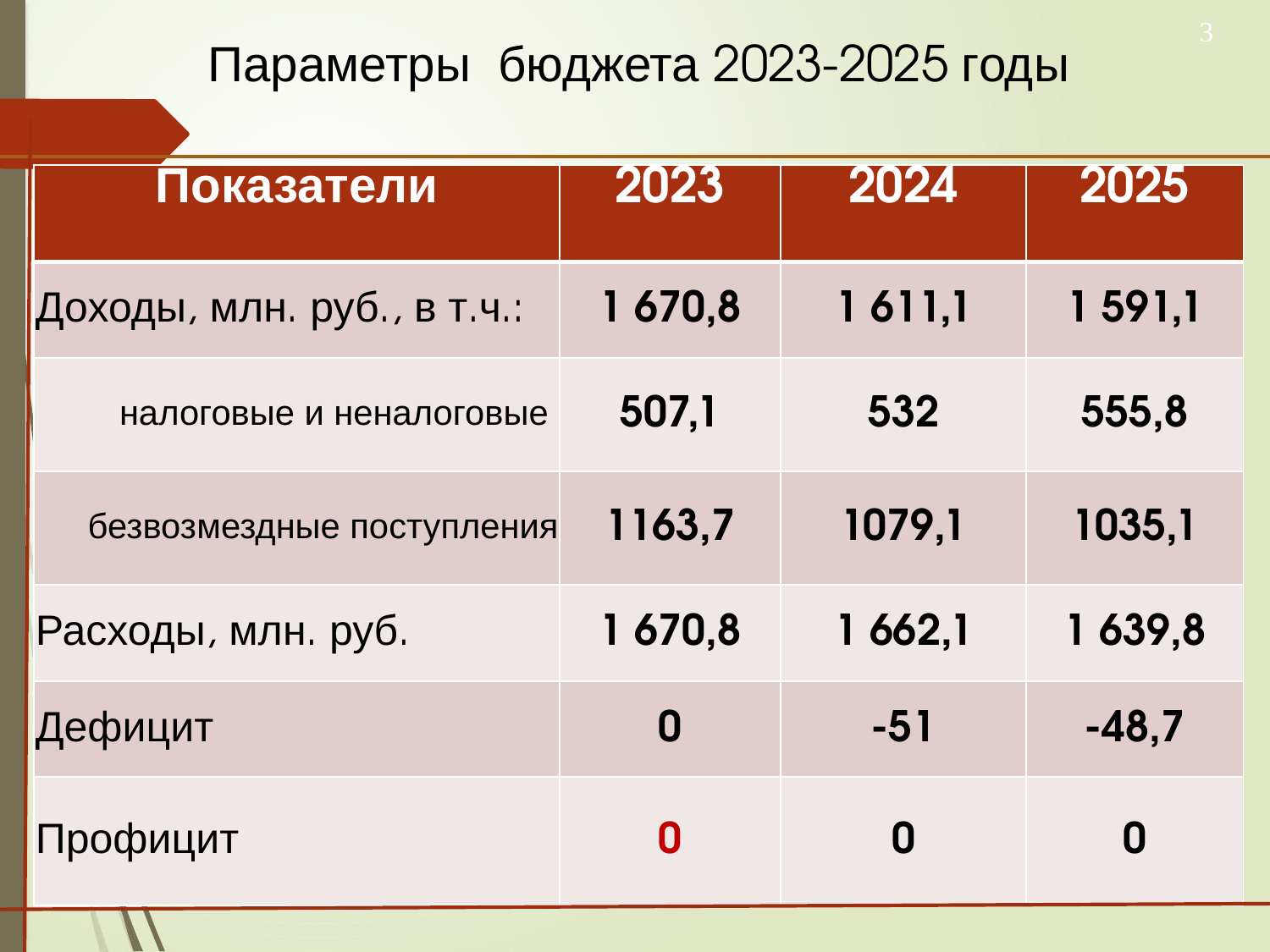

3
# Параметры  бюджета 2023-2025 годы
| Показатели | 2023 | 2024 | 2025 |
| --- | --- | --- | --- |
| Доходы, млн. руб., в т.ч.: | 1 670,8 | 1 611,1 | 1 591,1 |
| налоговые и неналоговые | 507,1 | 532 | 555,8 |
| безвозмездные поступления | 1163,7 | 1079,1 | 1035,1 |
| Расходы, млн. руб. | 1 670,8 | 1 662,1 | 1 639,8 |
| Дефицит | 0 | -51 | -48,7 |
| Профицит | 0 | 0 | 0 |